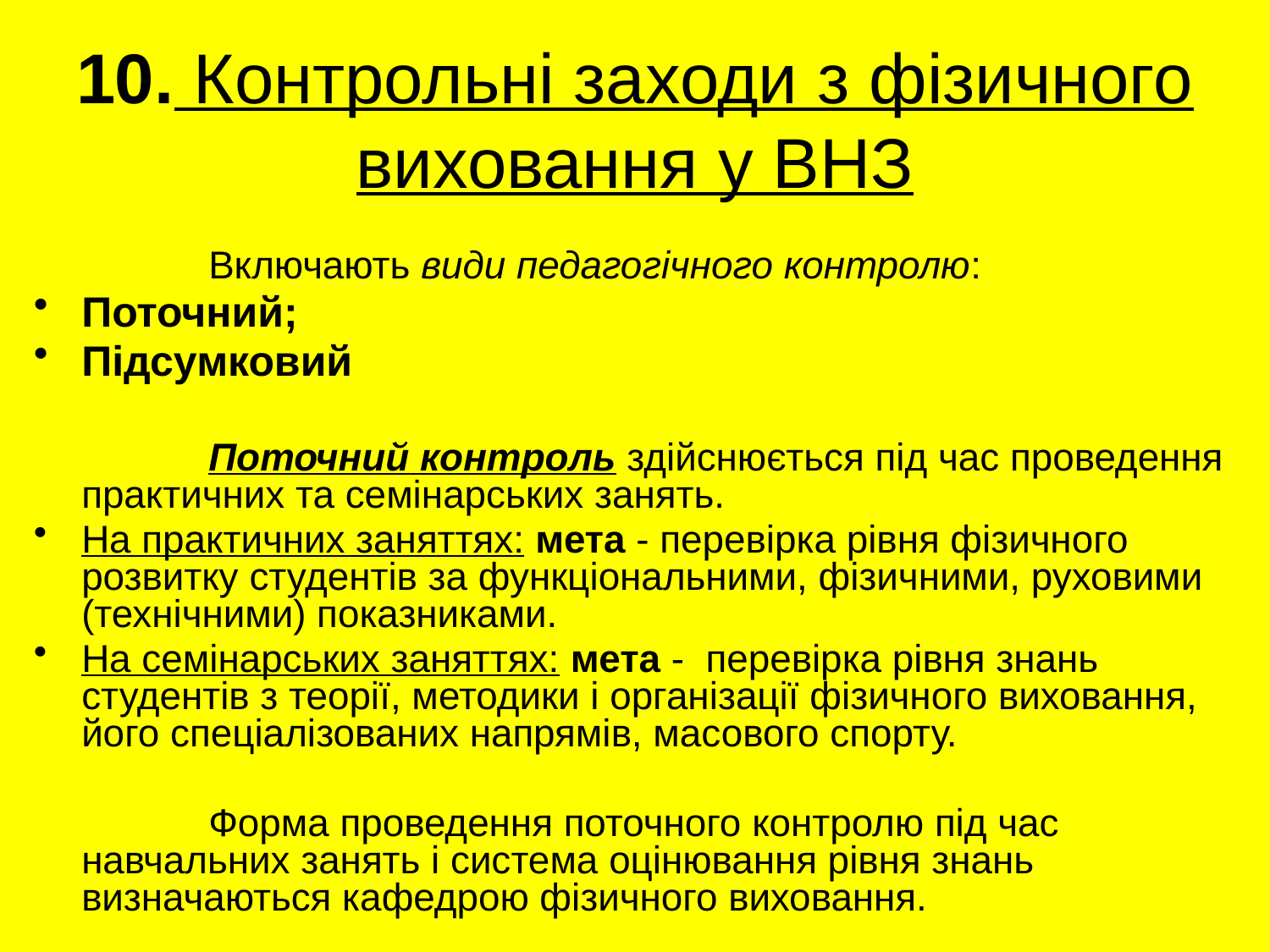

# 10. Контрольні заходи з фізичного виховання у ВНЗ

		Включають види педагогічного контролю:
Поточний;
Підсумковий

		Поточний контроль здійснюється під час проведення практичних та семінарських занять.
На практичних заняттях: мета - перевірка рівня фізичного розвитку студентів за функціональними, фізичними, руховими (технічними) показниками.
На семінарських заняттях: мета -  перевірка рівня знань студентів з теорії, методики і організації фізичного виховання, його спеціалізованих напрямів, масового спорту.

		Форма проведення поточного контролю під час навчальних занять і система оцінювання рівня знань визначаються кафедрою фізичного виховання.